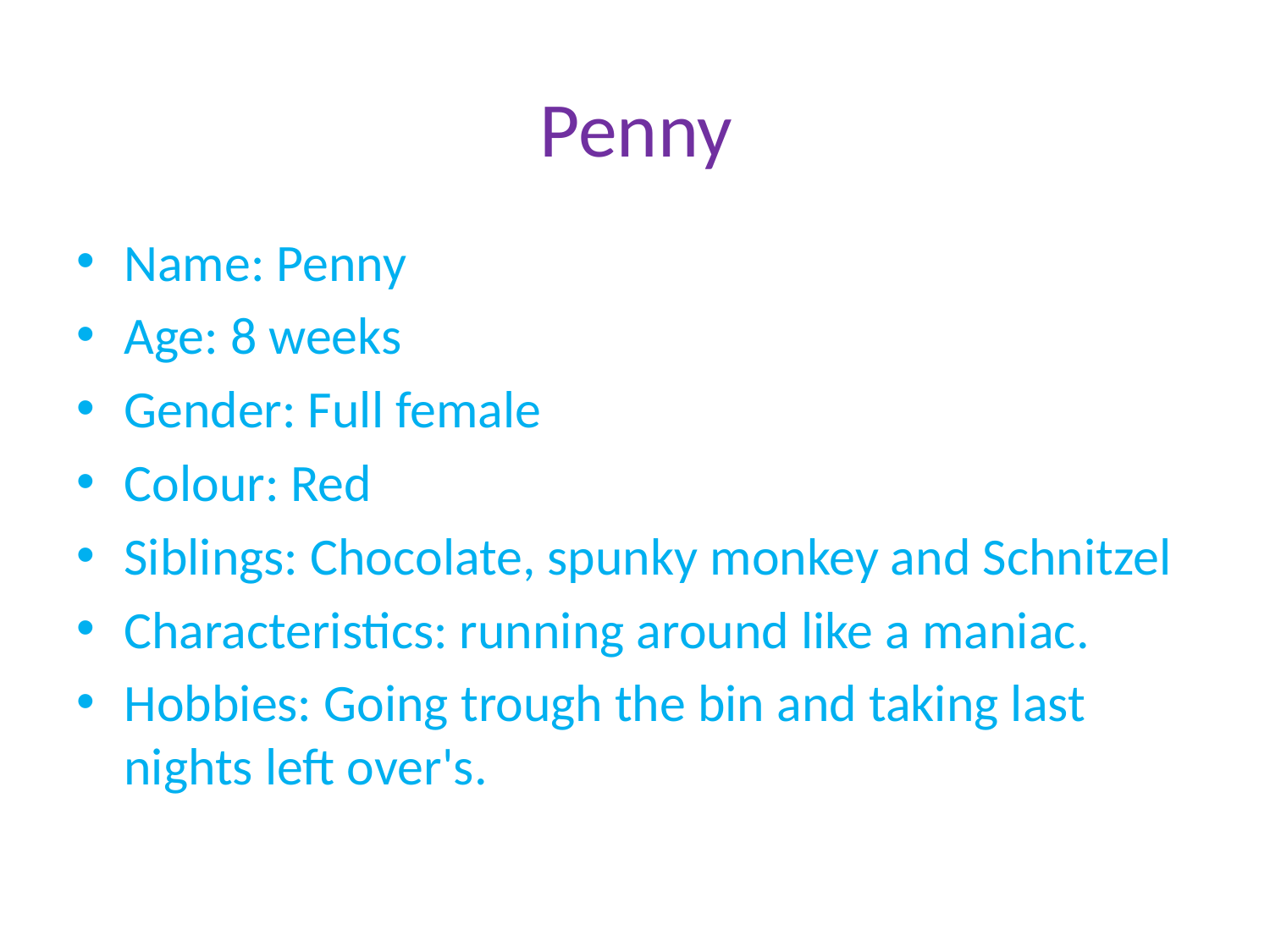

# Penny
Name: Penny
Age: 8 weeks
Gender: Full female
Colour: Red
Siblings: Chocolate, spunky monkey and Schnitzel
Characteristics: running around like a maniac.
Hobbies: Going trough the bin and taking last nights left over's.